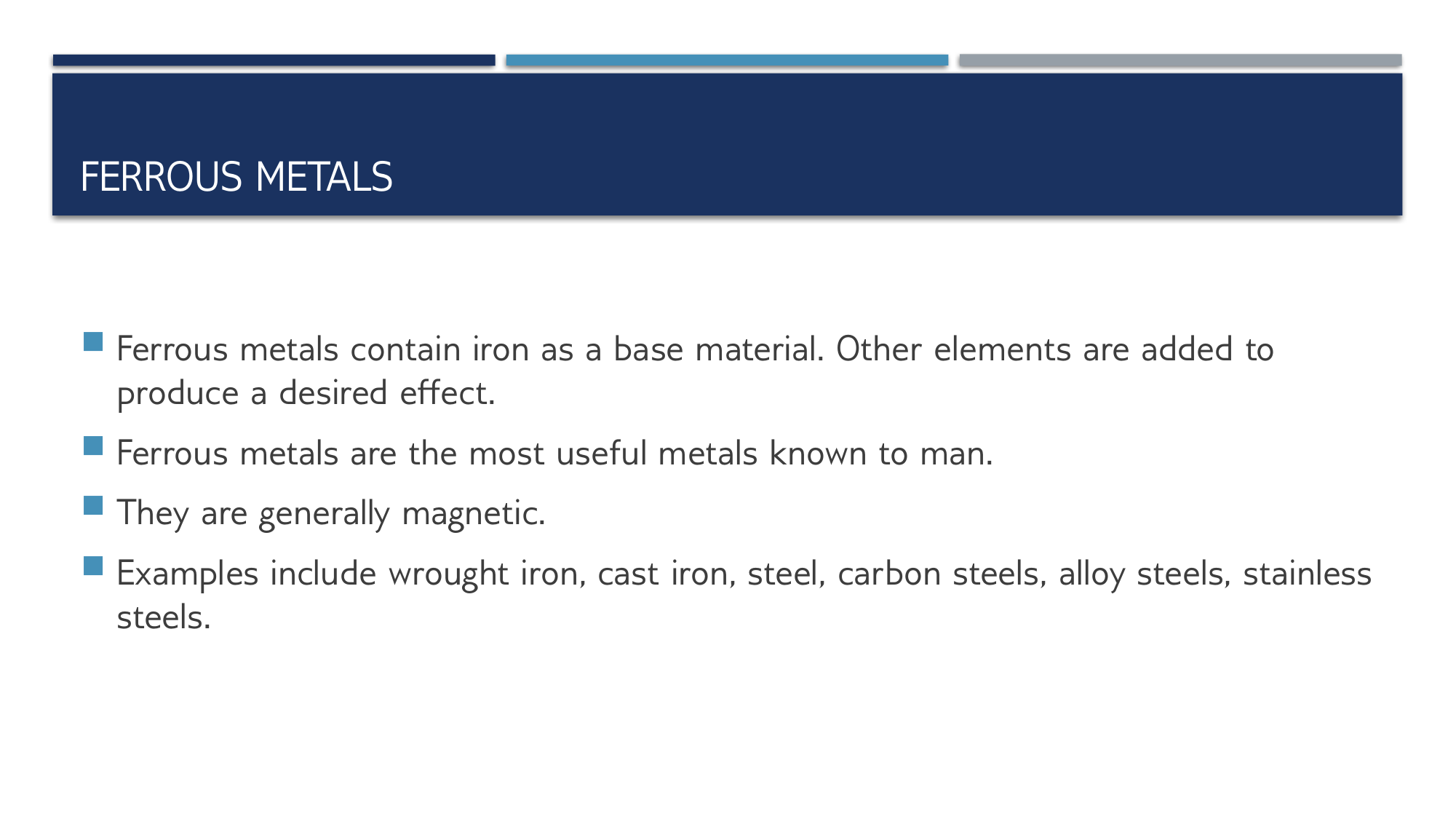

# Ferrous Metals
Ferrous metals contain iron as a base material. Other elements are added to produce a desired effect.
Ferrous metals are the most useful metals known to man.
They are generally magnetic.
Examples include wrought iron, cast iron, steel, carbon steels, alloy steels, stainless steels.